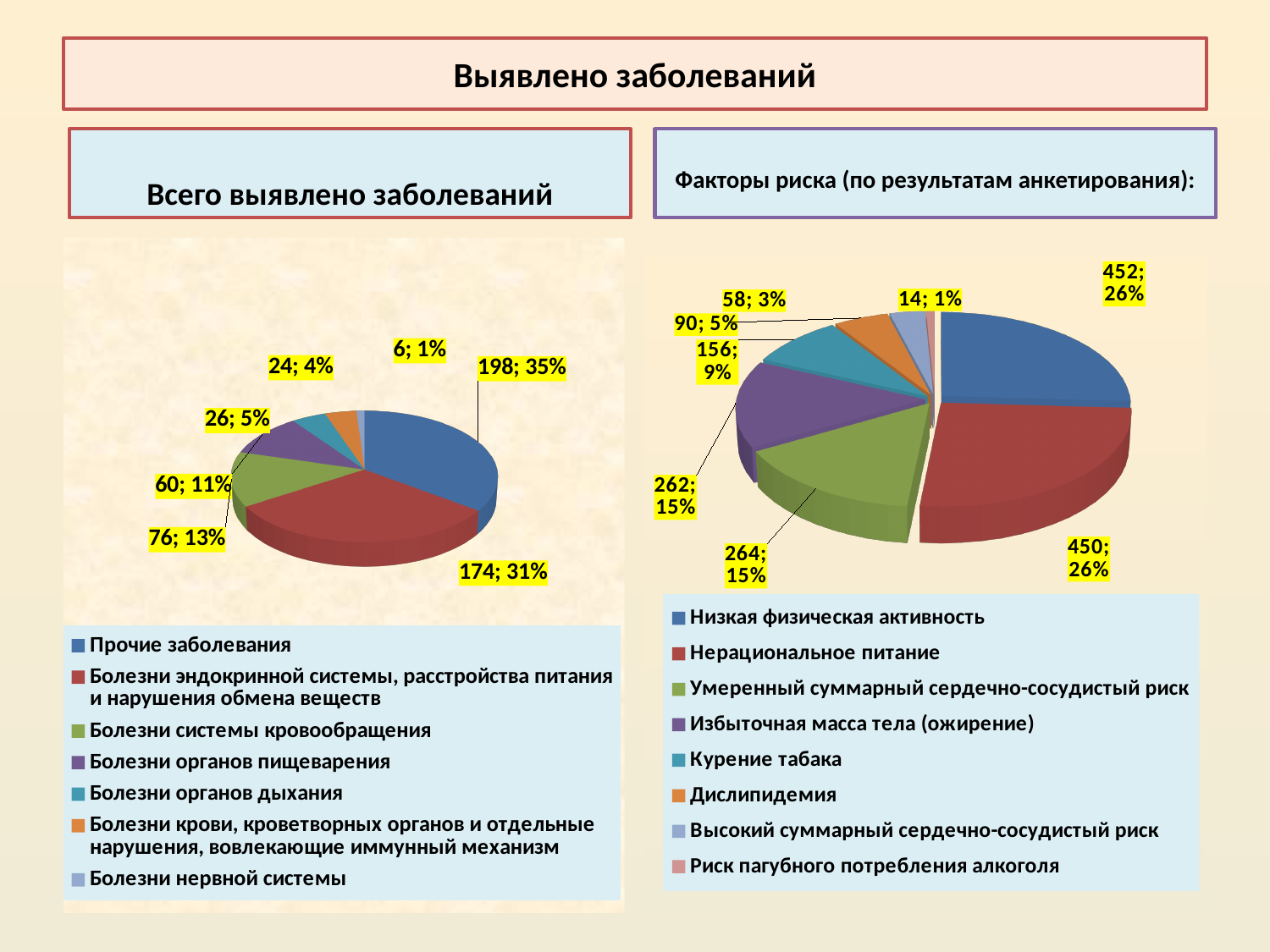

# Выявлено заболеваний
Всего выявлено заболеваний

Факторы риска (по результатам анкетирования):

[unsupported chart]

[unsupported chart]